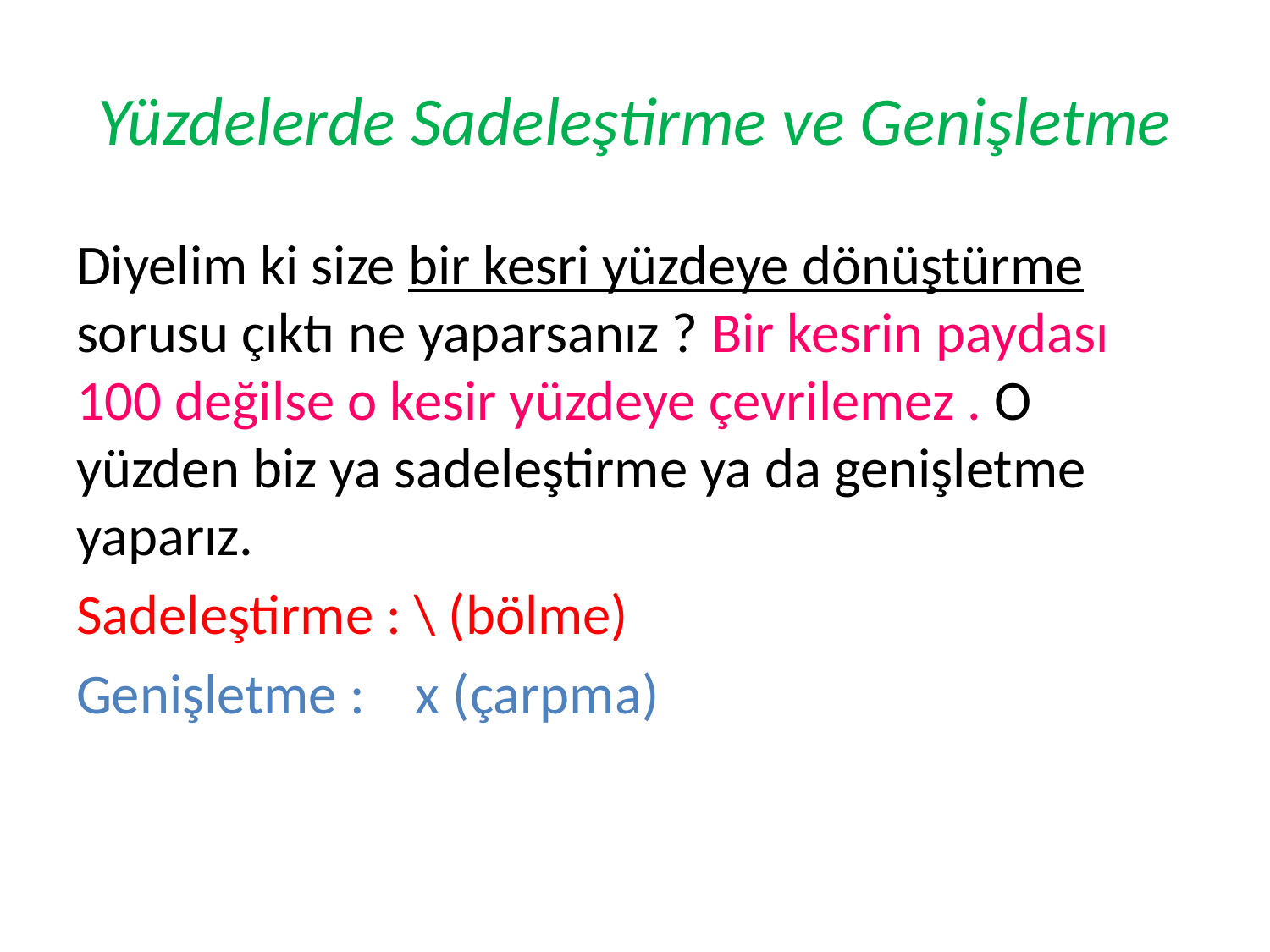

# Yüzdelerde Sadeleştirme ve Genişletme
Diyelim ki size bir kesri yüzdeye dönüştürme sorusu çıktı ne yaparsanız ? Bir kesrin paydası 100 değilse o kesir yüzdeye çevrilemez . O yüzden biz ya sadeleştirme ya da genişletme yaparız.
Sadeleştirme : \ (bölme)
Genişletme :    x (çarpma)